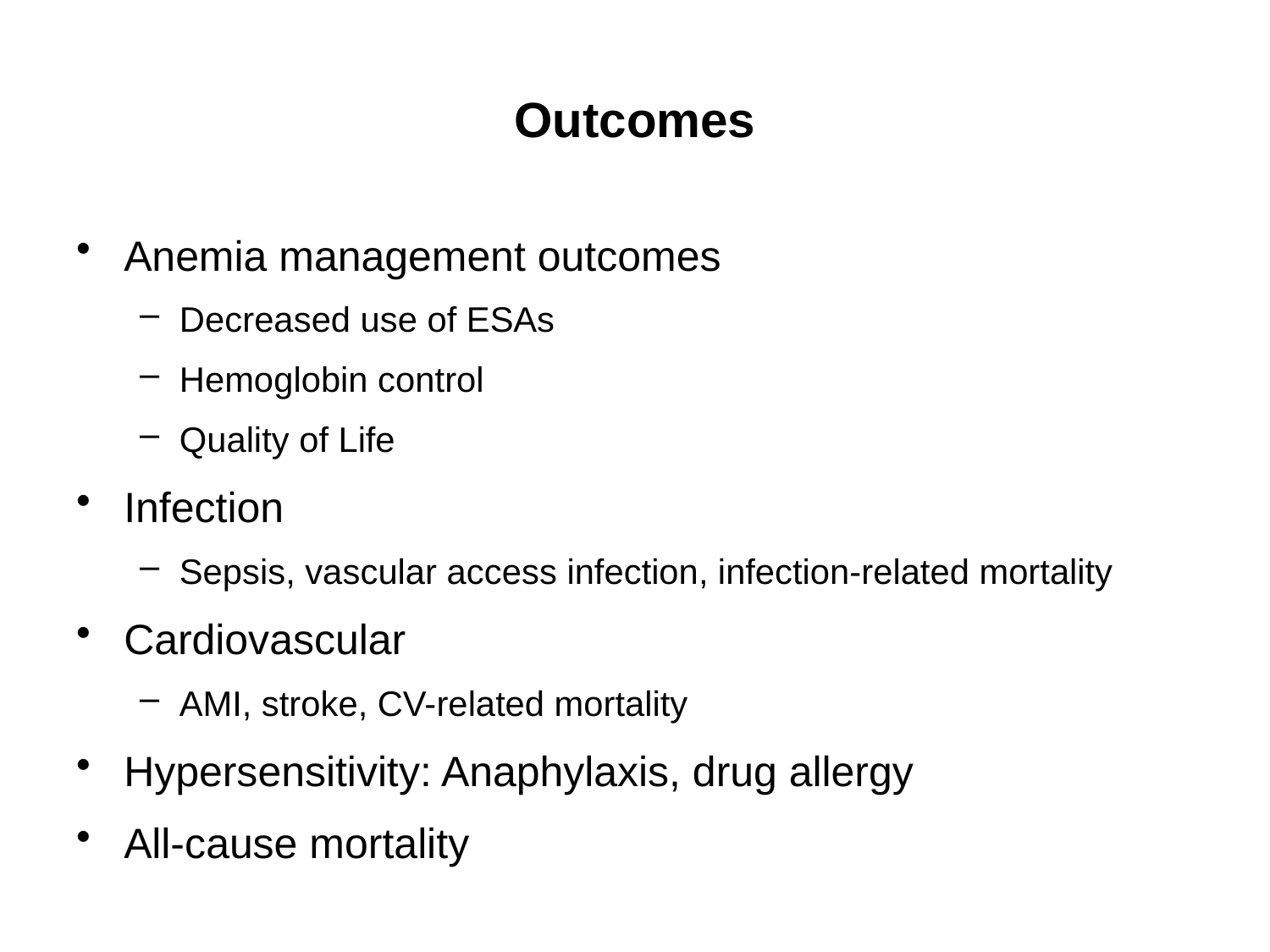

# Outcomes
Anemia management outcomes
Decreased use of ESAs
Hemoglobin control
Quality of Life
Infection
Sepsis, vascular access infection, infection-related mortality
Cardiovascular
AMI, stroke, CV-related mortality
Hypersensitivity: Anaphylaxis, drug allergy
All-cause mortality